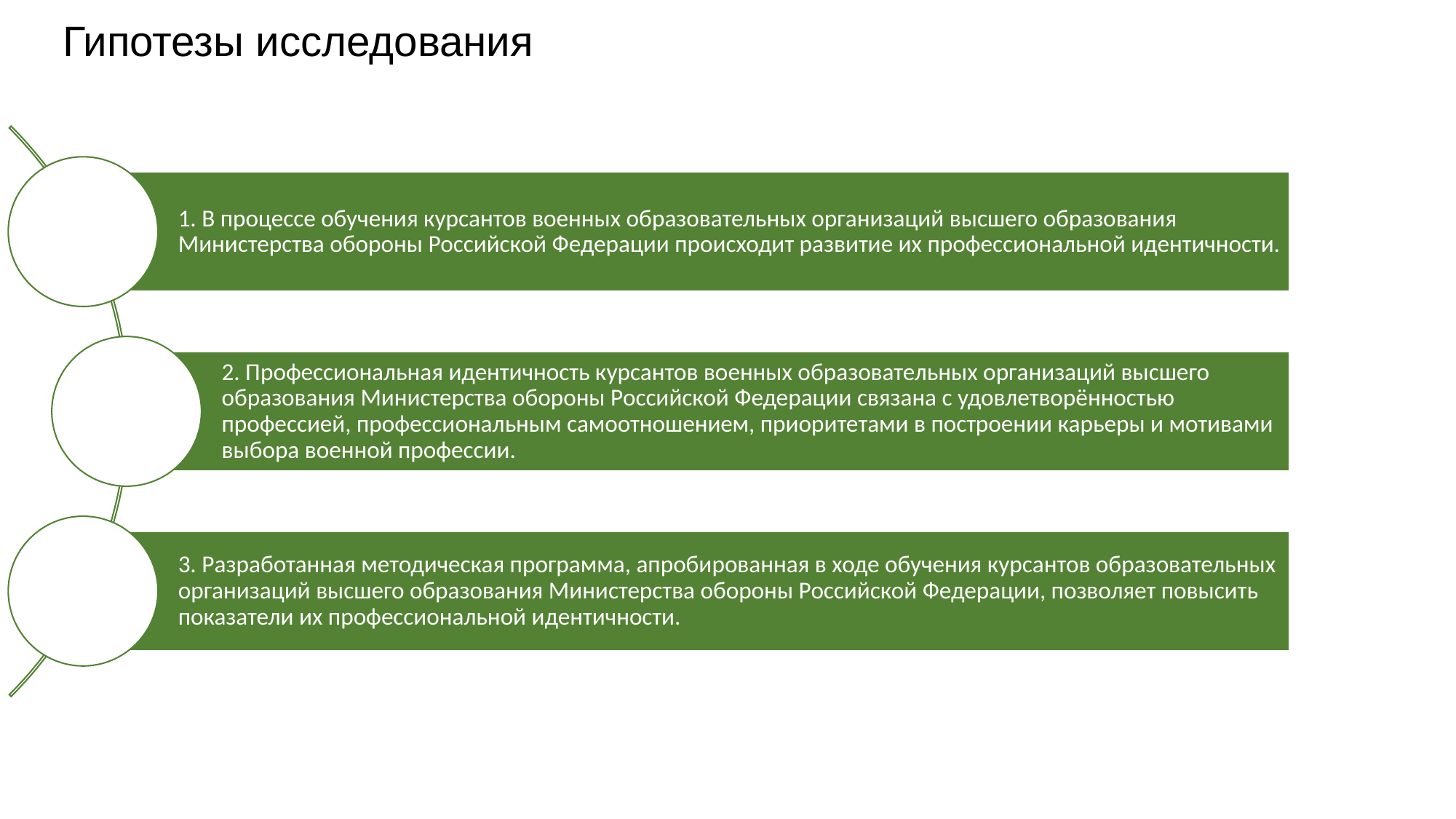

Гипотезы исследования
1. В процессе обучения курсантов военных образовательных организаций высшего образования Министерства обороны Российской Федерации происходит развитие их профессиональной идентичности.
2. Профессиональная идентичность курсантов военных образовательных организаций высшего образования Министерства обороны Российской Федерации связана с удовлетворённостью профессией, профессиональным самоотношением, приоритетами в построении карьеры и мотивами выбора военной профессии.
3. Разработанная методическая программа, апробированная в ходе обучения курсантов образовательных организаций высшего образования Министерства обороны Российской Федерации, позволяет повысить показатели их профессиональной идентичности.